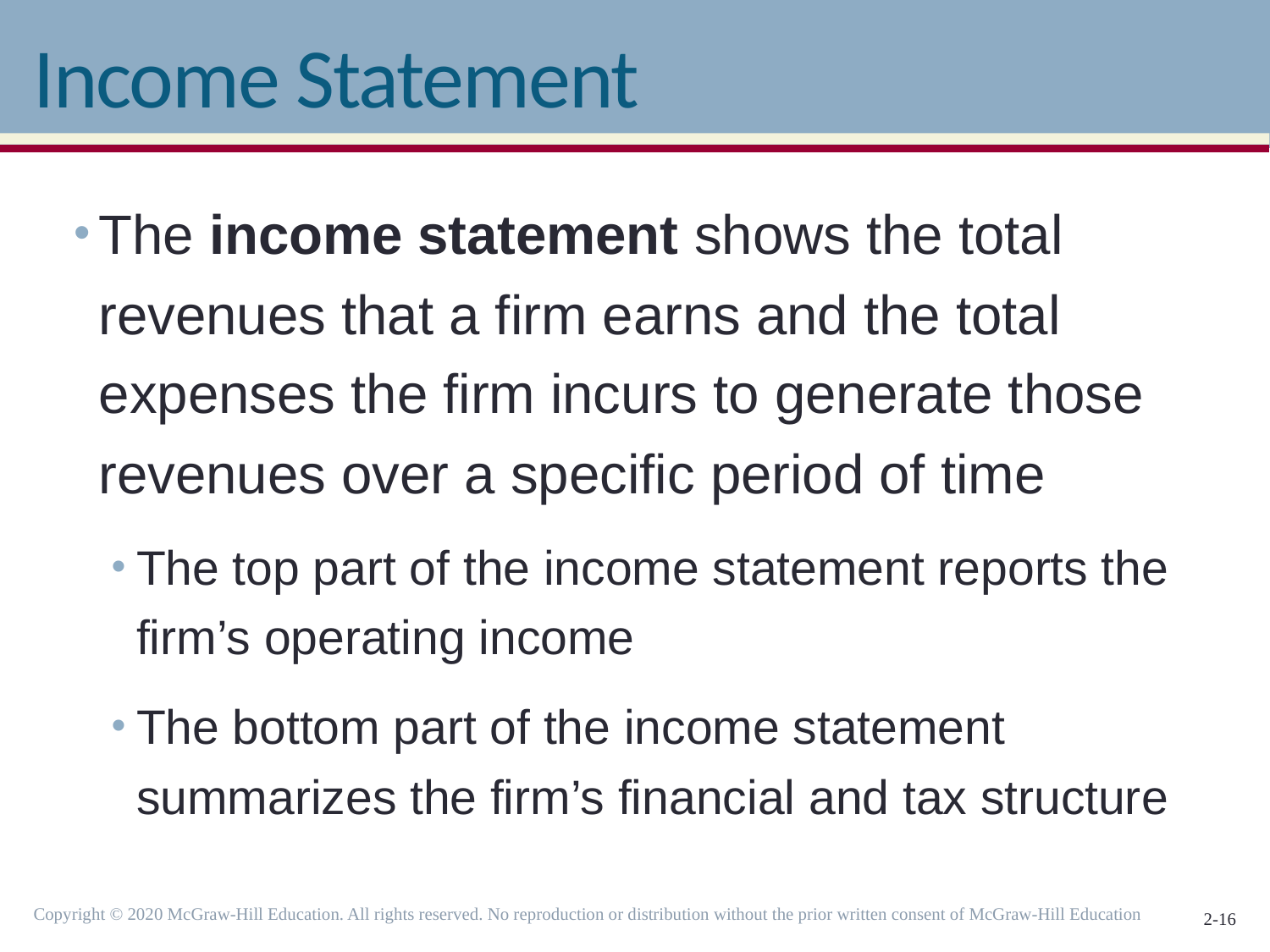

# Income Statement
The income statement shows the total revenues that a firm earns and the total expenses the firm incurs to generate those revenues over a specific period of time
The top part of the income statement reports the firm’s operating income
The bottom part of the income statement summarizes the firm’s financial and tax structure
Copyright © 2020 McGraw-Hill Education. All rights reserved. No reproduction or distribution without the prior written consent of McGraw-Hill Education